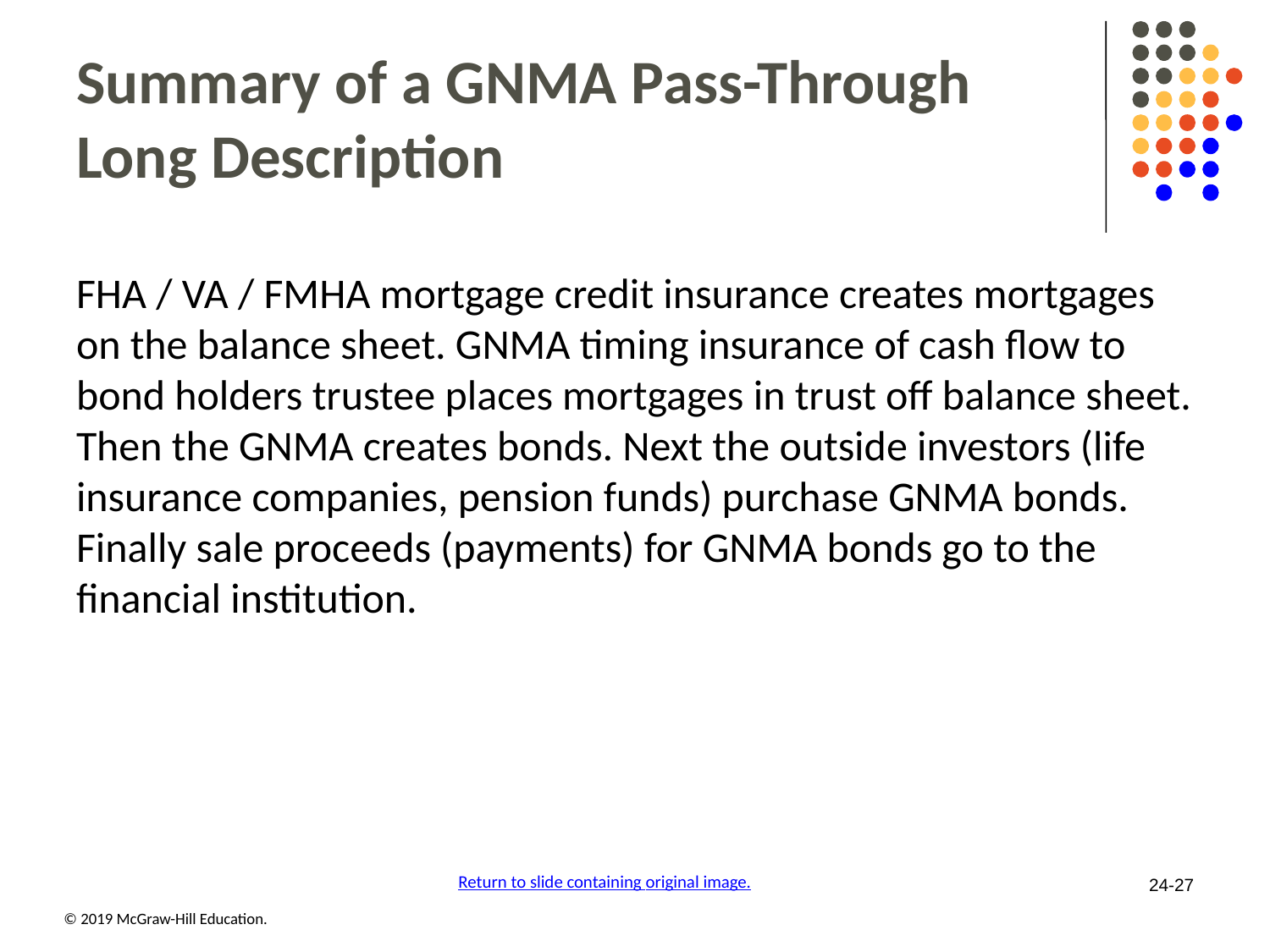

# Summary of a GNMA Pass-Through Long Description
FHA / VA / FMHA mortgage credit insurance creates mortgages on the balance sheet. GNMA timing insurance of cash flow to bond holders trustee places mortgages in trust off balance sheet. Then the GNMA creates bonds. Next the outside investors (life insurance companies, pension funds) purchase GNMA bonds. Finally sale proceeds (payments) for GNMA bonds go to the financial institution.
Return to slide containing original image.
24-27